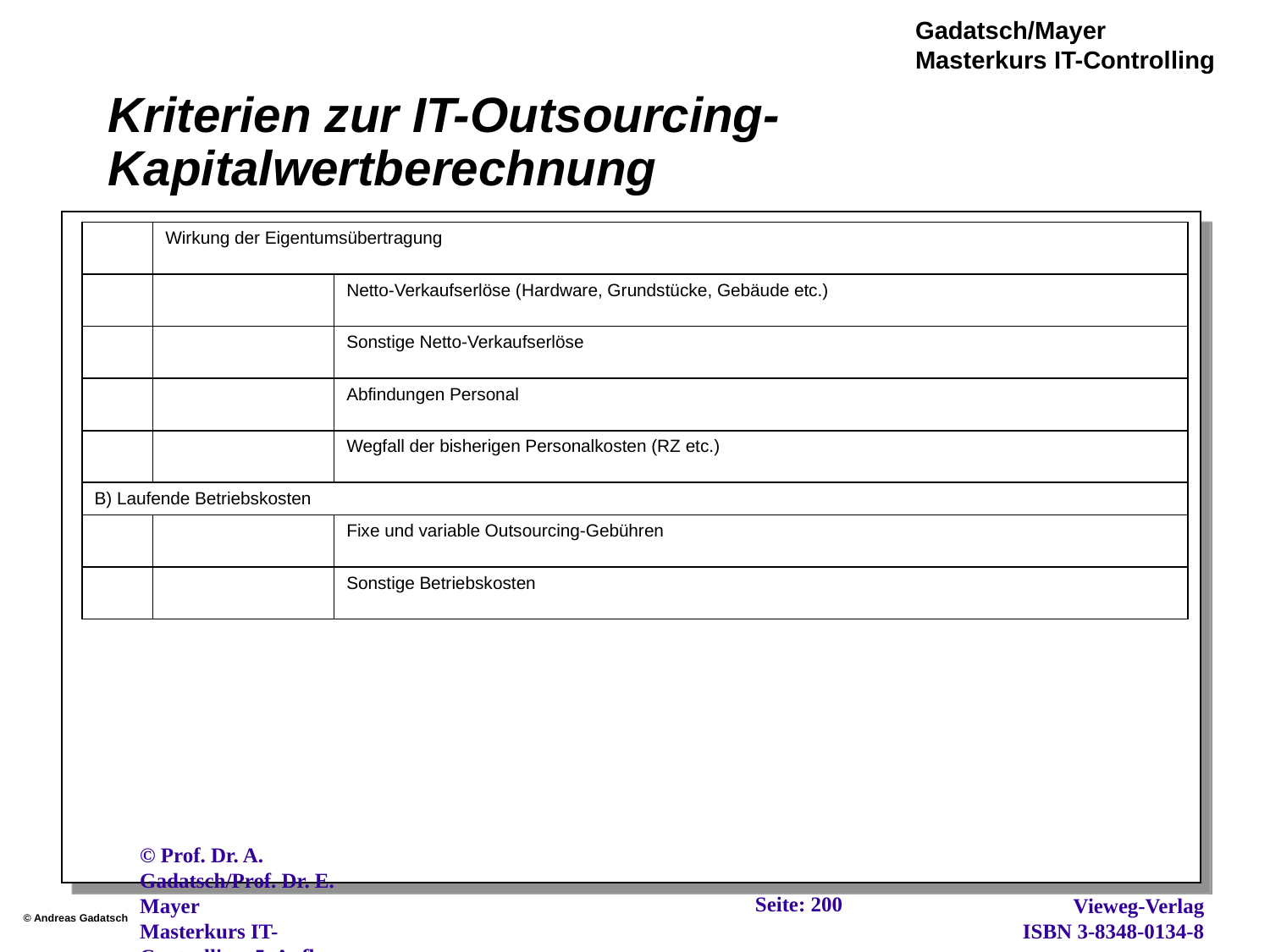

# Kriterien zur IT-Outsourcing-Kapitalwertberechnung
|  | Wirkung der Eigentumsübertragung |  |
| --- | --- | --- |
|  |  | Netto-Verkaufserlöse (Hardware, Grundstücke, Gebäude etc.) |
|  |  | Sonstige Netto-Verkaufserlöse |
|  |  | Abfindungen Personal |
|  |  | Wegfall der bisherigen Personalkosten (RZ etc.) |
| B) Laufende Betriebskosten |  |  |
|  |  | Fixe und variable Outsourcing-Gebühren |
|  |  | Sonstige Betriebskosten |

Seite: 200

© Prof. Dr. A. Gadatsch/Prof. Dr. E. Mayer
Masterkurs IT-Controlling, 5. Aufl., Wiesbaden, 2012